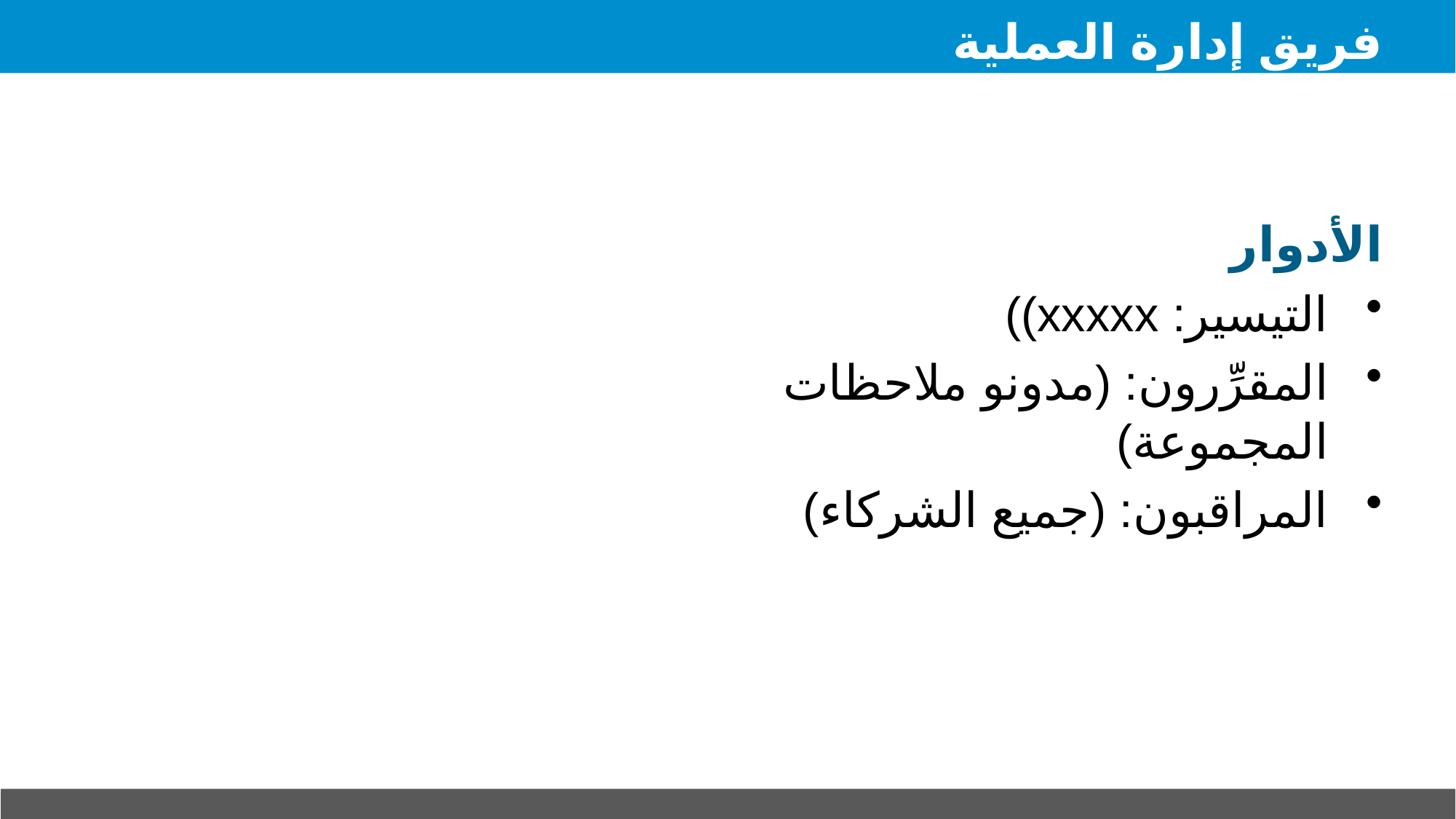

# فريق إدارة العملية
الأدوار
التيسير: xxxxx))
المقرِّرون: (مدونو ملاحظات المجموعة)
المراقبون: (جميع الشركاء)